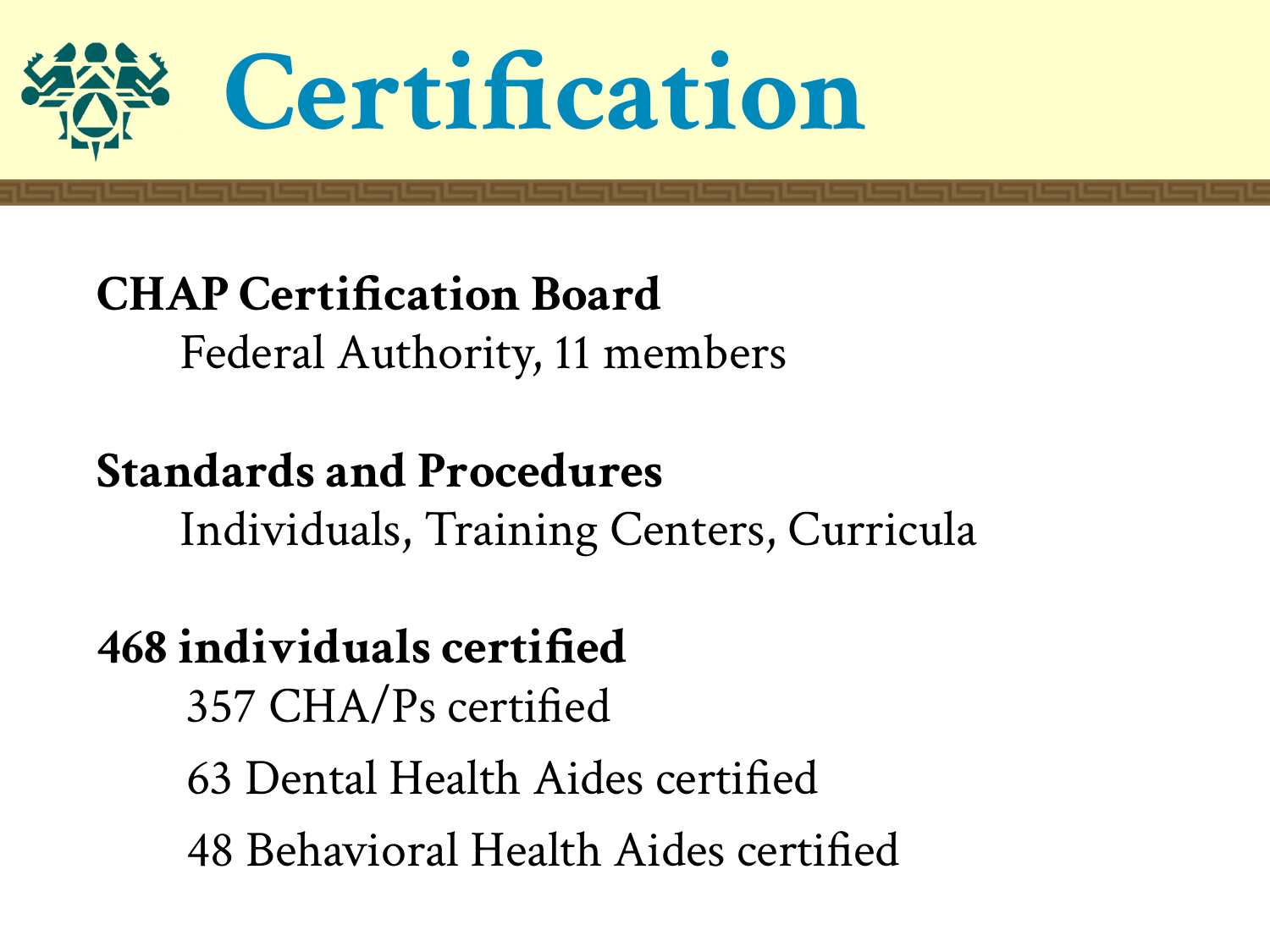

# Certification
CHAP Certification Board
Federal Authority, 11 members

Standards and Procedures
Individuals, Training Centers, Curricula

468 individuals certified
357 CHA/Ps certified
63 Dental Health Aides certified
48 Behavioral Health Aides certified